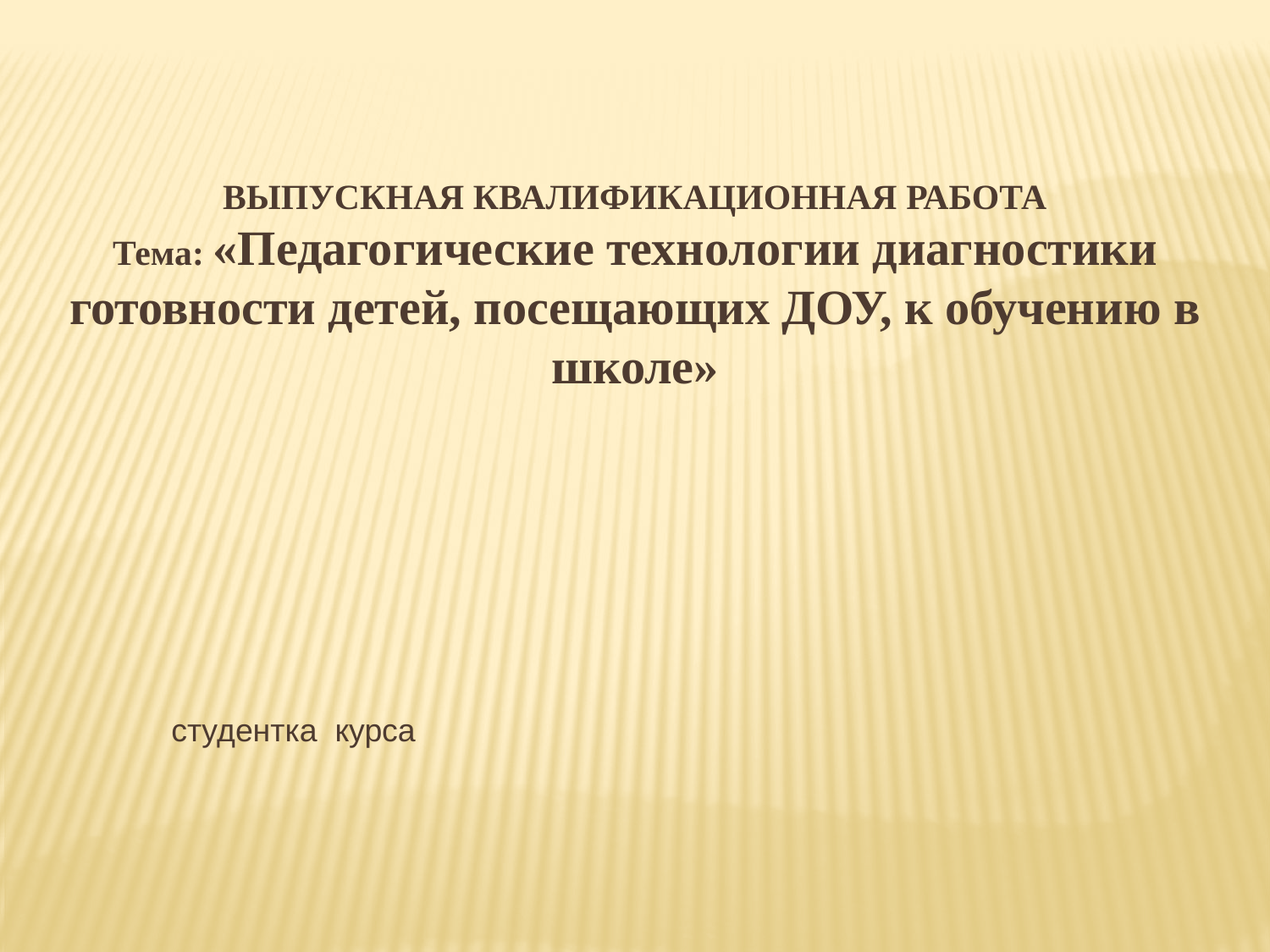

ВЫПУСКНАЯ КВАЛИФИКАЦИОННАЯ РАБОТА
Тема: «Педагогические технологии диагностики готовности детей, посещающих ДОУ, к обучению в школе»
студентка  курса